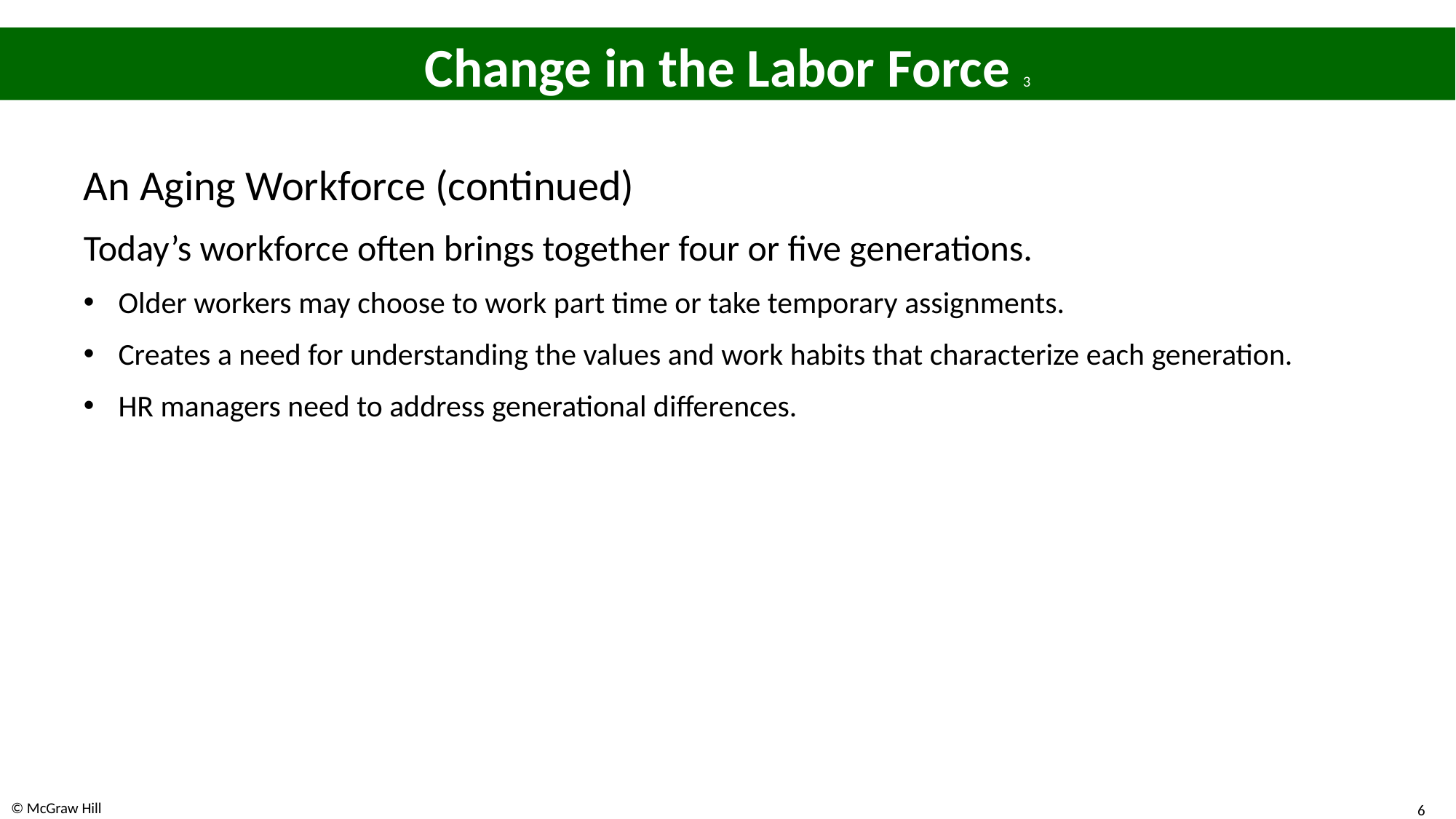

# Change in the Labor Force 3
An Aging Workforce (continued)
Today’s workforce often brings together four or five generations.
Older workers may choose to work part time or take temporary assignments.
Creates a need for understanding the values and work habits that characterize each generation.
HR managers need to address generational differences.